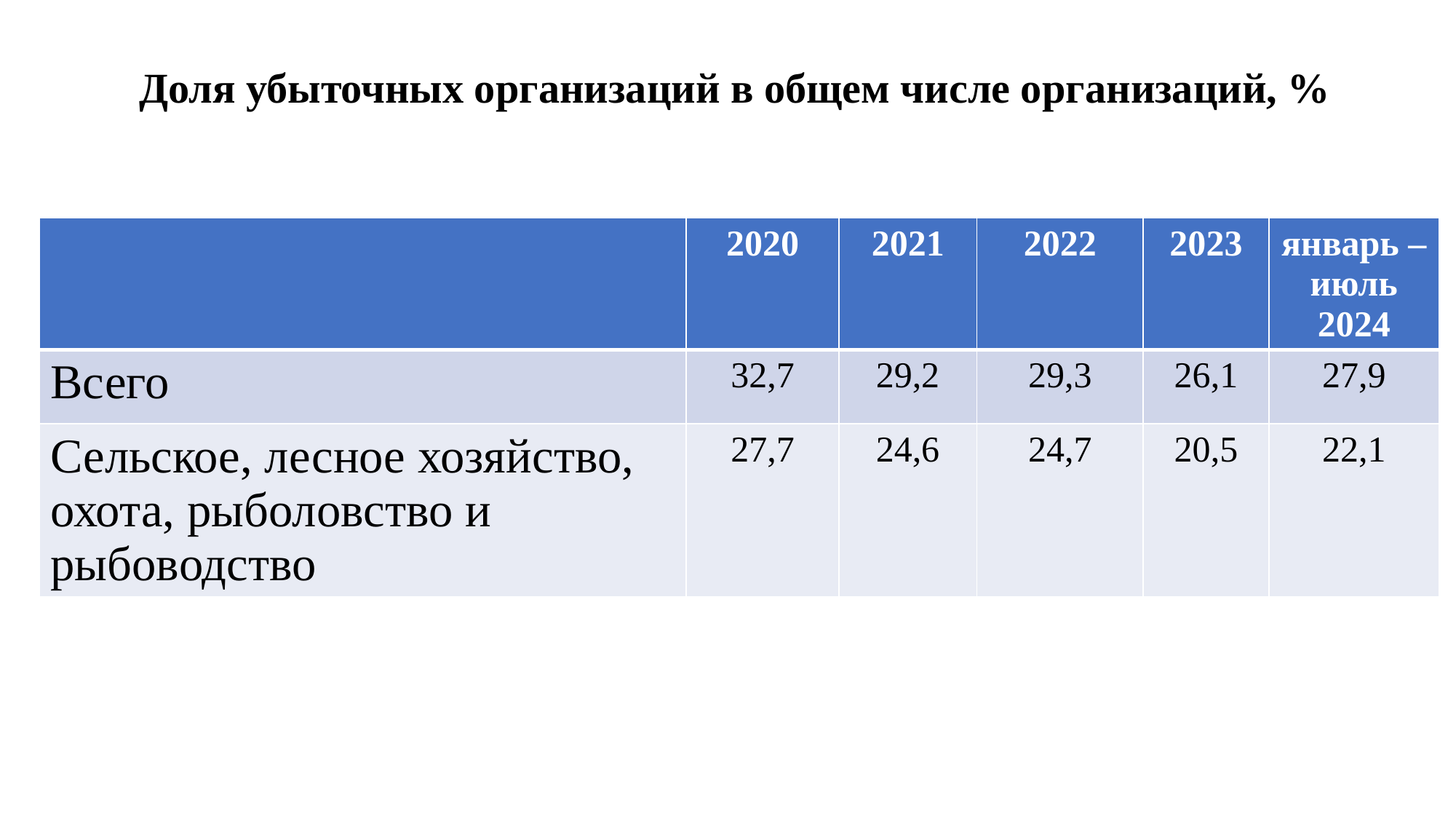

# Доля убыточных организаций в общем числе организаций, %
|  | 2020 | 2021 | 2022 | 2023 | январь – июль 2024 |
| --- | --- | --- | --- | --- | --- |
| Всего | 32,7 | 29,2 | 29,3 | 26,1 | 27,9 |
| Сельское, лесное хозяйство, охота, рыболовство и рыбоводство | 27,7 | 24,6 | 24,7 | 20,5 | 22,1 |